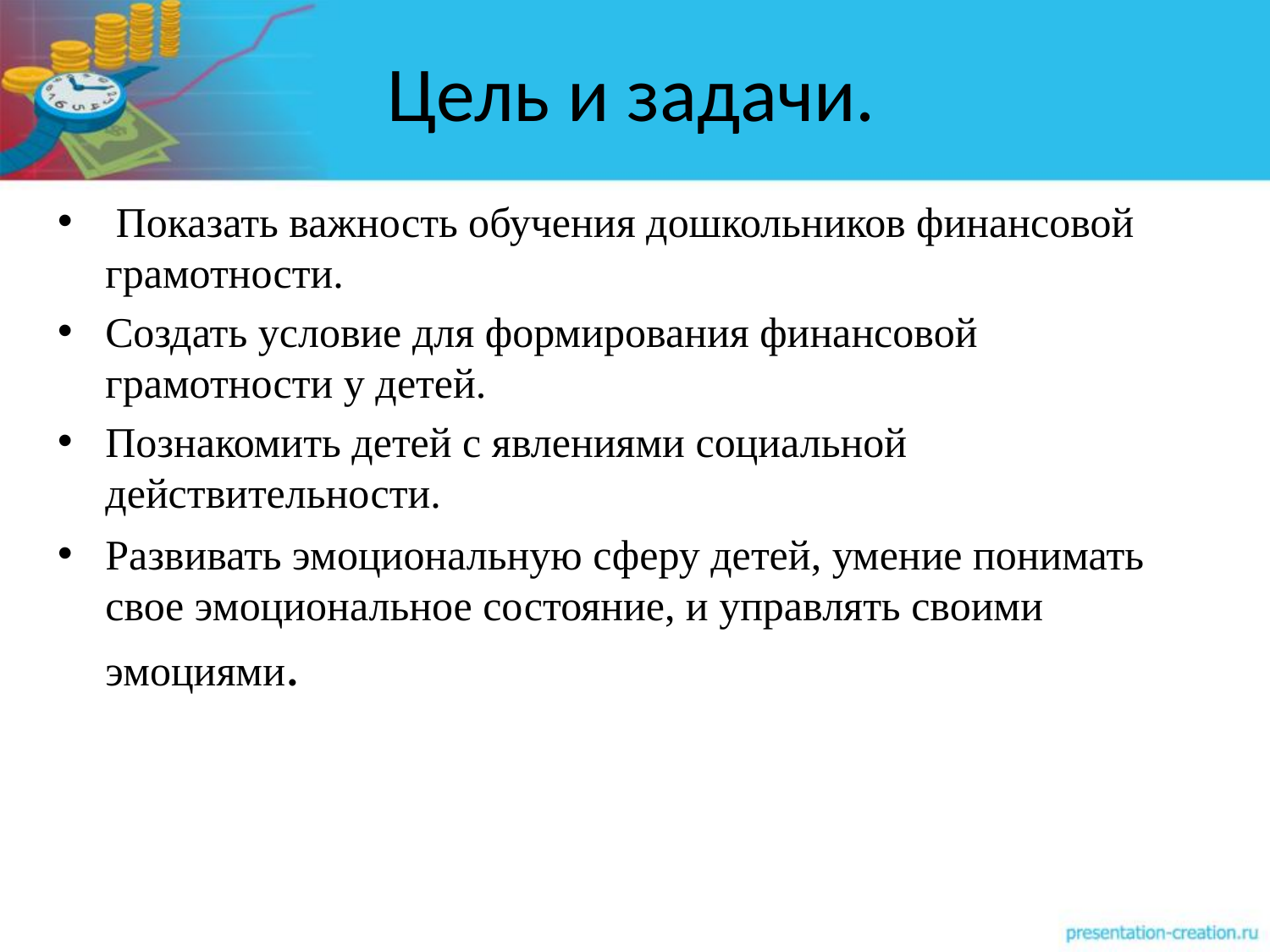

# Цель и задачи.
 Показать важность обучения дошкольников финансовой грамотности.
Создать условие для формирования финансовой грамотности у детей.
Познакомить детей с явлениями социальной действительности.
Развивать эмоциональную сферу детей, умение понимать свое эмоциональное состояние, и управлять своими эмоциями.